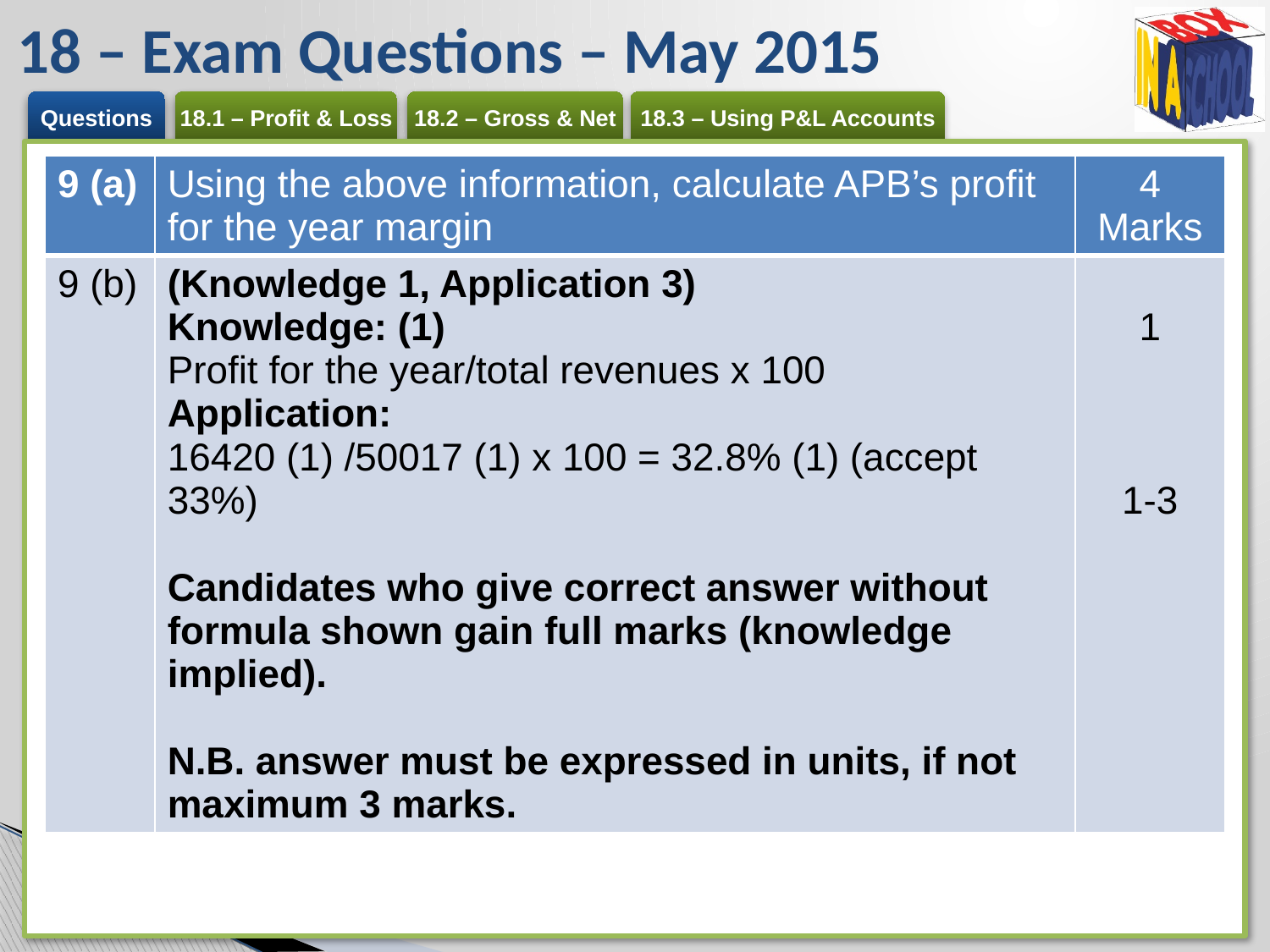

# 18 – Exam Questions – May 2015
| 9 (a) | Using the above information, calculate APB’s profit for the year margin | 4 Marks |
| --- | --- | --- |
| 9 (b) | (Knowledge 1, Application 3) Knowledge: (1) Profit for the year/total revenues x 100 Application: 16420 (1) /50017 (1) x 100 = 32.8% (1) (accept 33%) Candidates who give correct answer without formula shown gain full marks (knowledge implied). N.B. answer must be expressed in units, if not maximum 3 marks. | 1 1-3 |